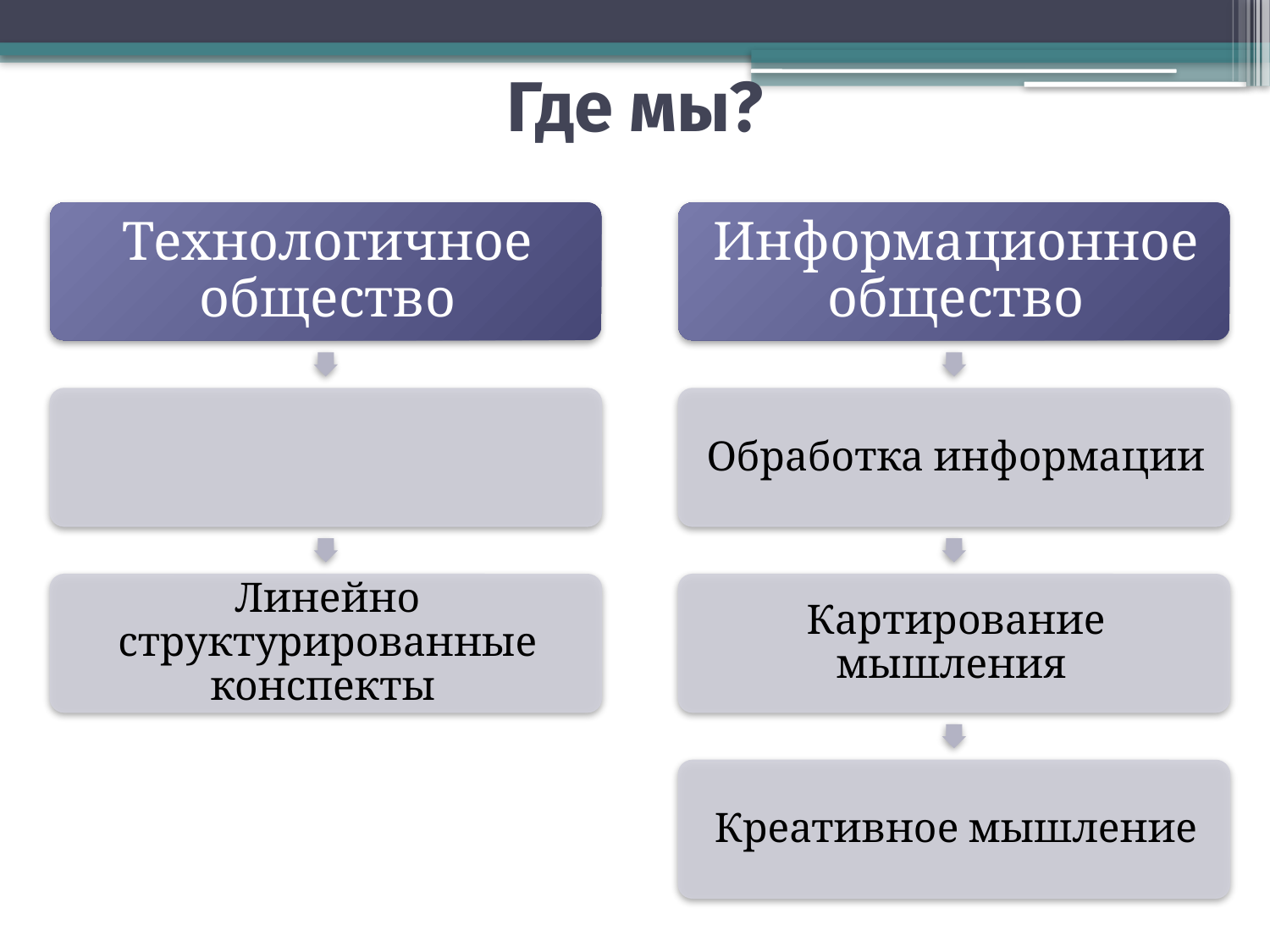

# Где мы?
Технологичное общество

Линейно структурированные конспекты
Информационное общество
Обработка информации
Картирование мышления
Креативное мышление